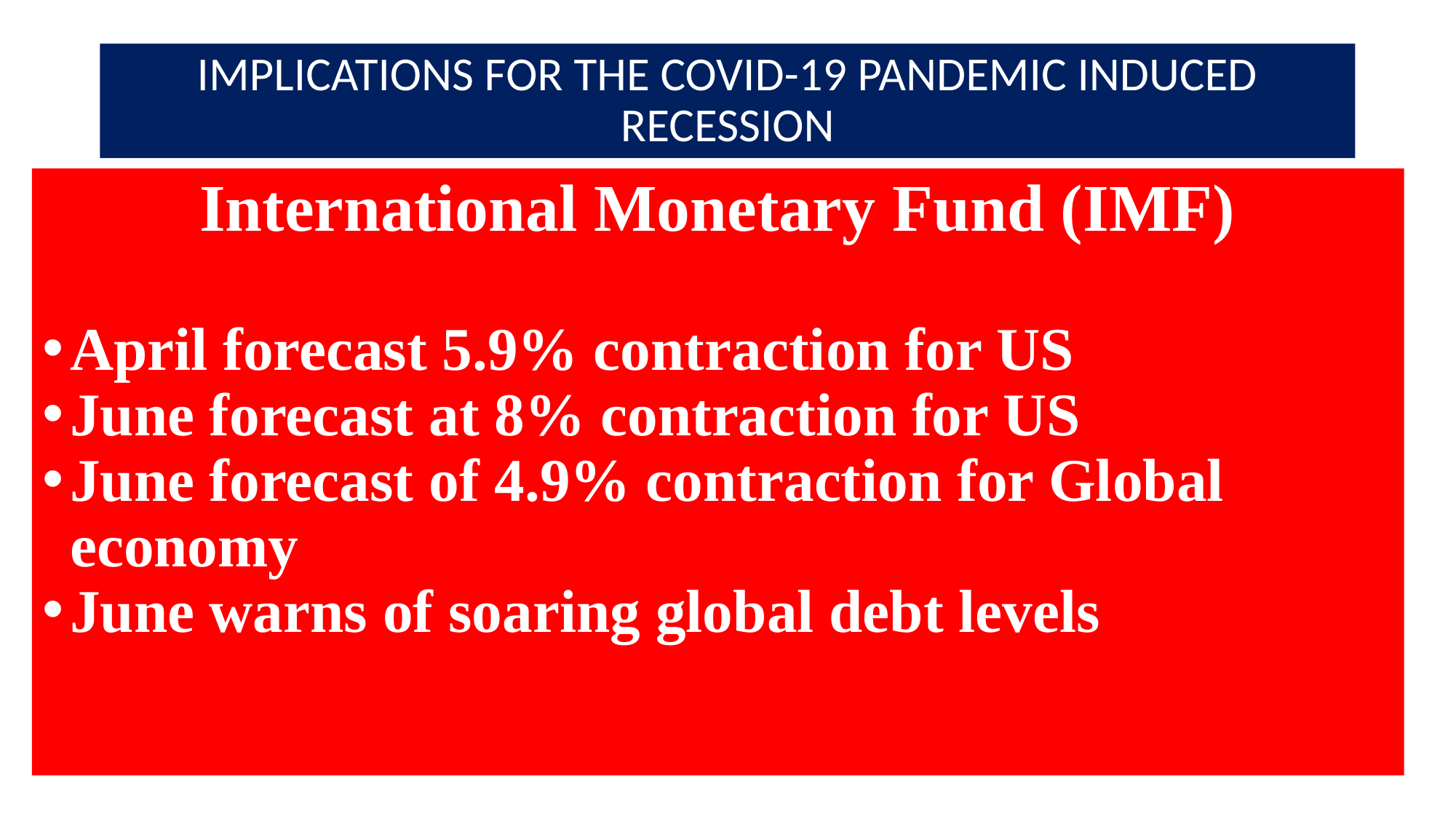

# IMPLICATIONS FOR THE COVID-19 PANDEMIC INDUCED RECESSION
International Monetary Fund (IMF)

April forecast 5.9% contraction for US
June forecast at 8% contraction for US
June forecast of 4.9% contraction for Global economy
June warns of soaring global debt levels